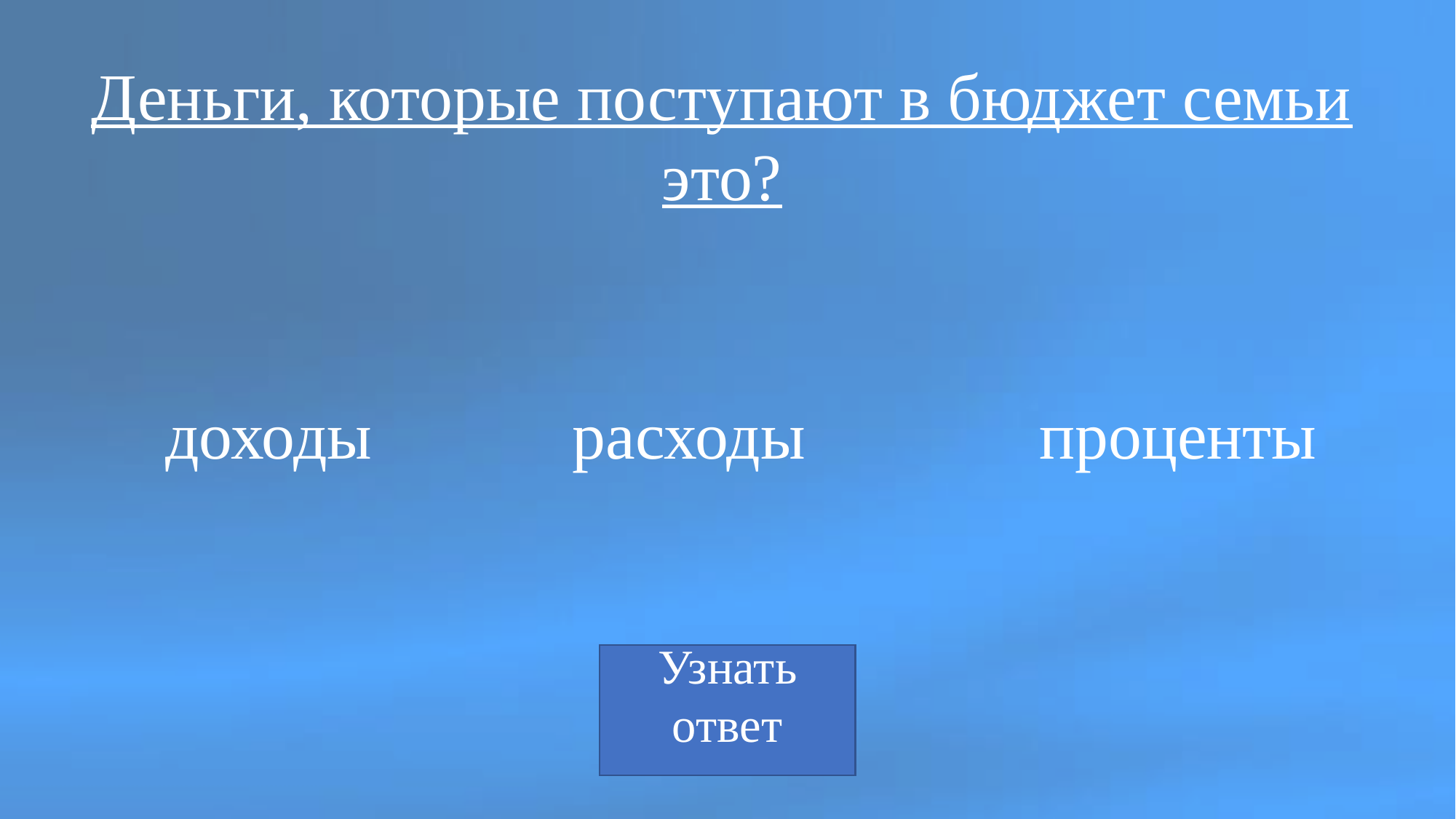

Деньги, которые поступают в бюджет семьи это?
# доходы            расходы              проценты